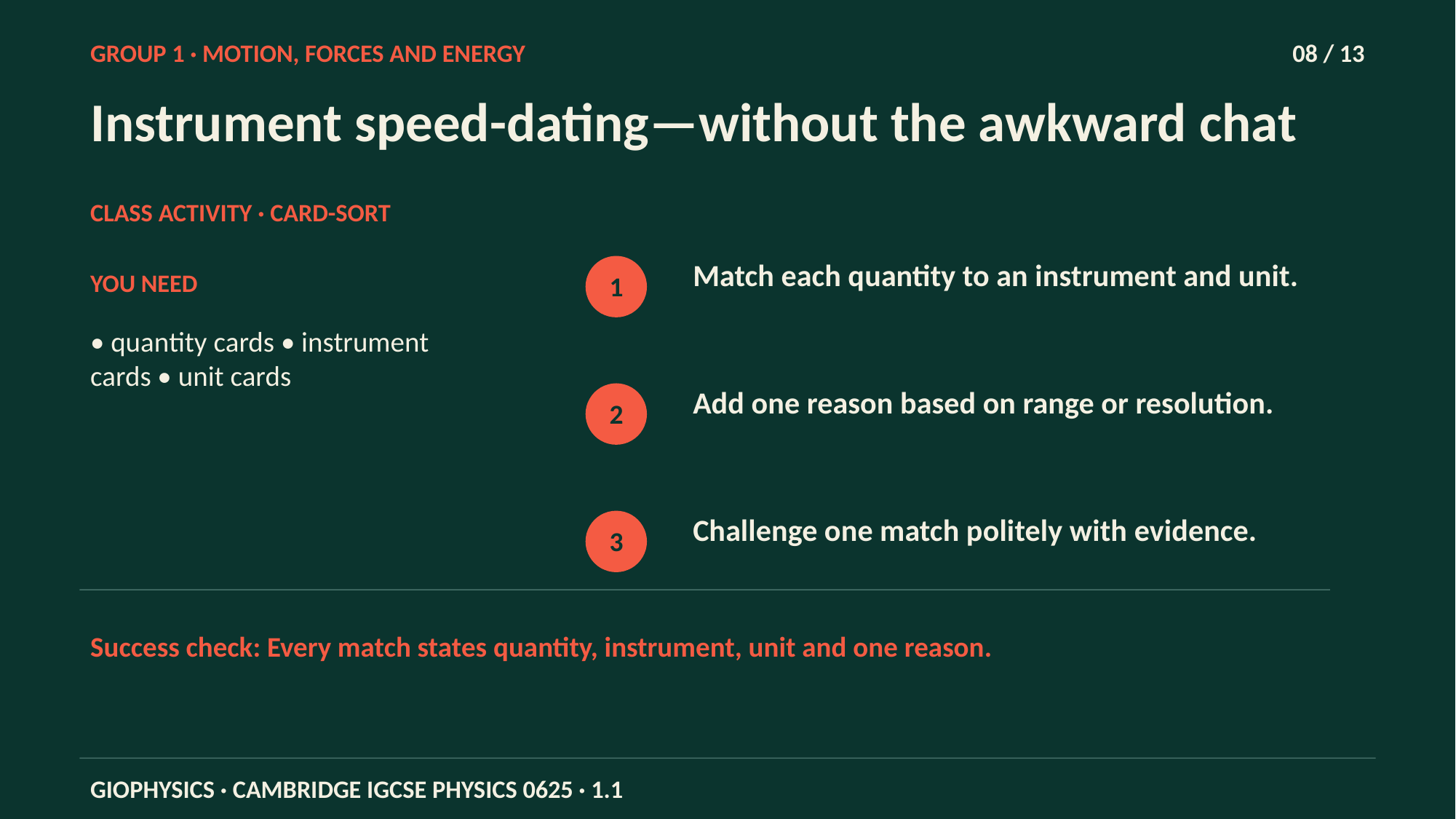

GROUP 1 · MOTION, FORCES AND ENERGY
08 / 13
Instrument speed-dating—without the awkward chat
CLASS ACTIVITY · CARD-SORT
Match each quantity to an instrument and unit.

YOU NEED
1
• quantity cards • instrument cards • unit cards
Add one reason based on range or resolution.

2
Challenge one match politely with evidence.

3

Success check: Every match states quantity, instrument, unit and one reason.

GIOPHYSICS · CAMBRIDGE IGCSE PHYSICS 0625 · 1.1